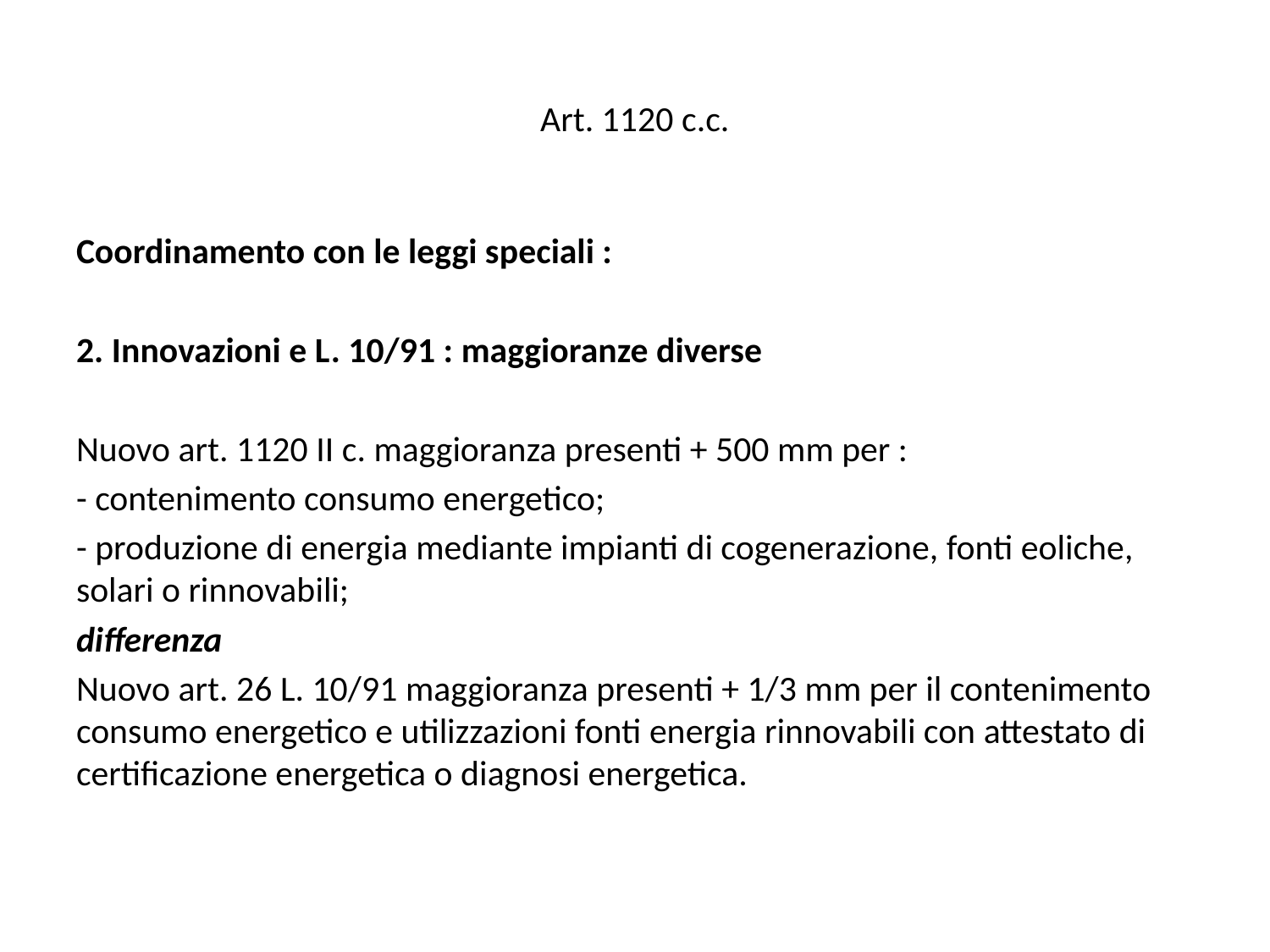

# Art. 1120 c.c.
Coordinamento con le leggi speciali :

2. Innovazioni e L. 10/91 : maggioranze diverse

Nuovo art. 1120 II c. maggioranza presenti + 500 mm per :
- contenimento consumo energetico;
- produzione di energia mediante impianti di cogenerazione, fonti eoliche, solari o rinnovabili;
differenza
Nuovo art. 26 L. 10/91 maggioranza presenti + 1/3 mm per il contenimento consumo energetico e utilizzazioni fonti energia rinnovabili con attestato di certificazione energetica o diagnosi energetica.